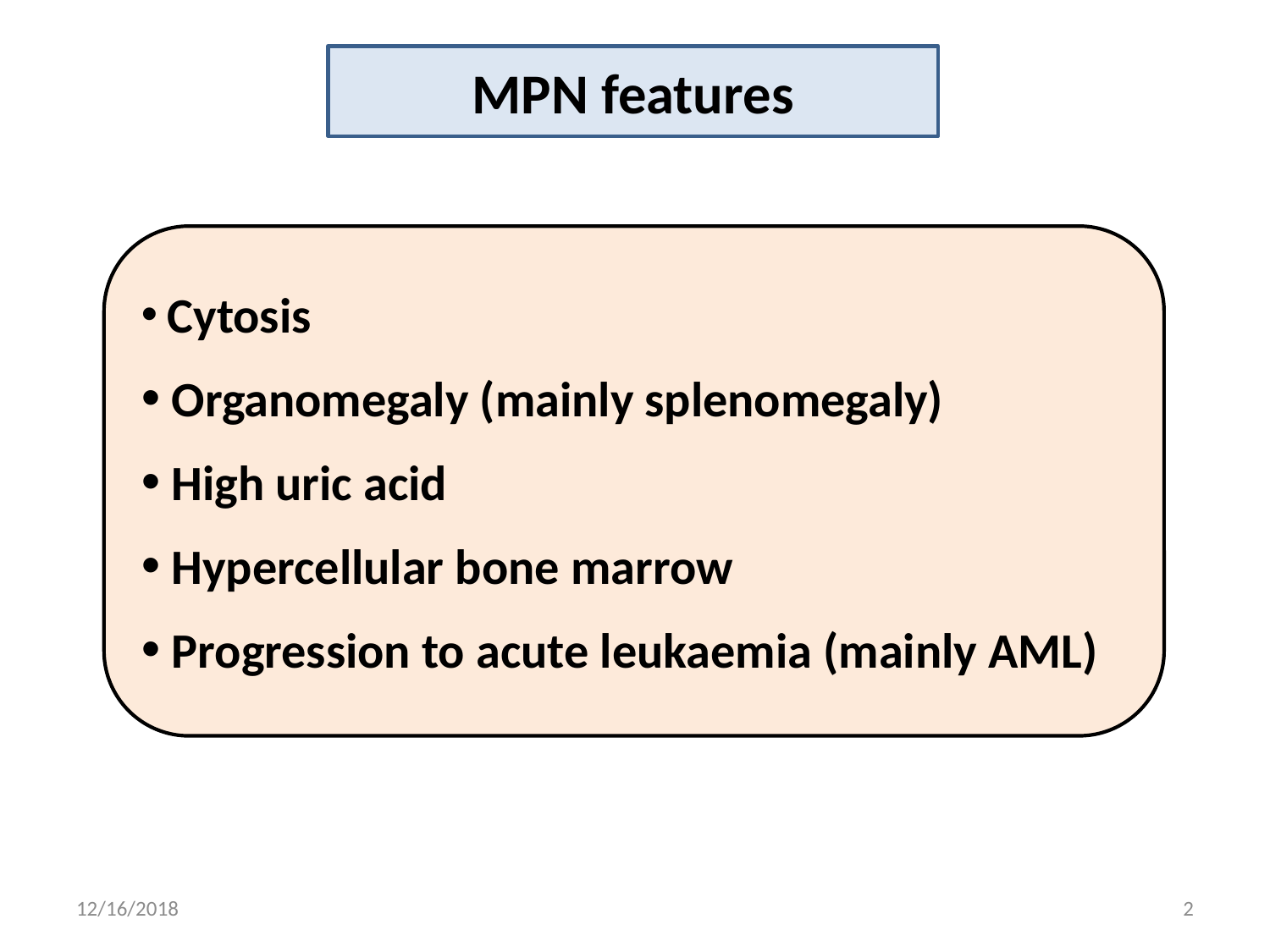

MPN features
 Cytosis
 Organomegaly (mainly splenomegaly)
 High uric acid
 Hypercellular bone marrow
 Progression to acute leukaemia (mainly AML)
12/16/2018
2